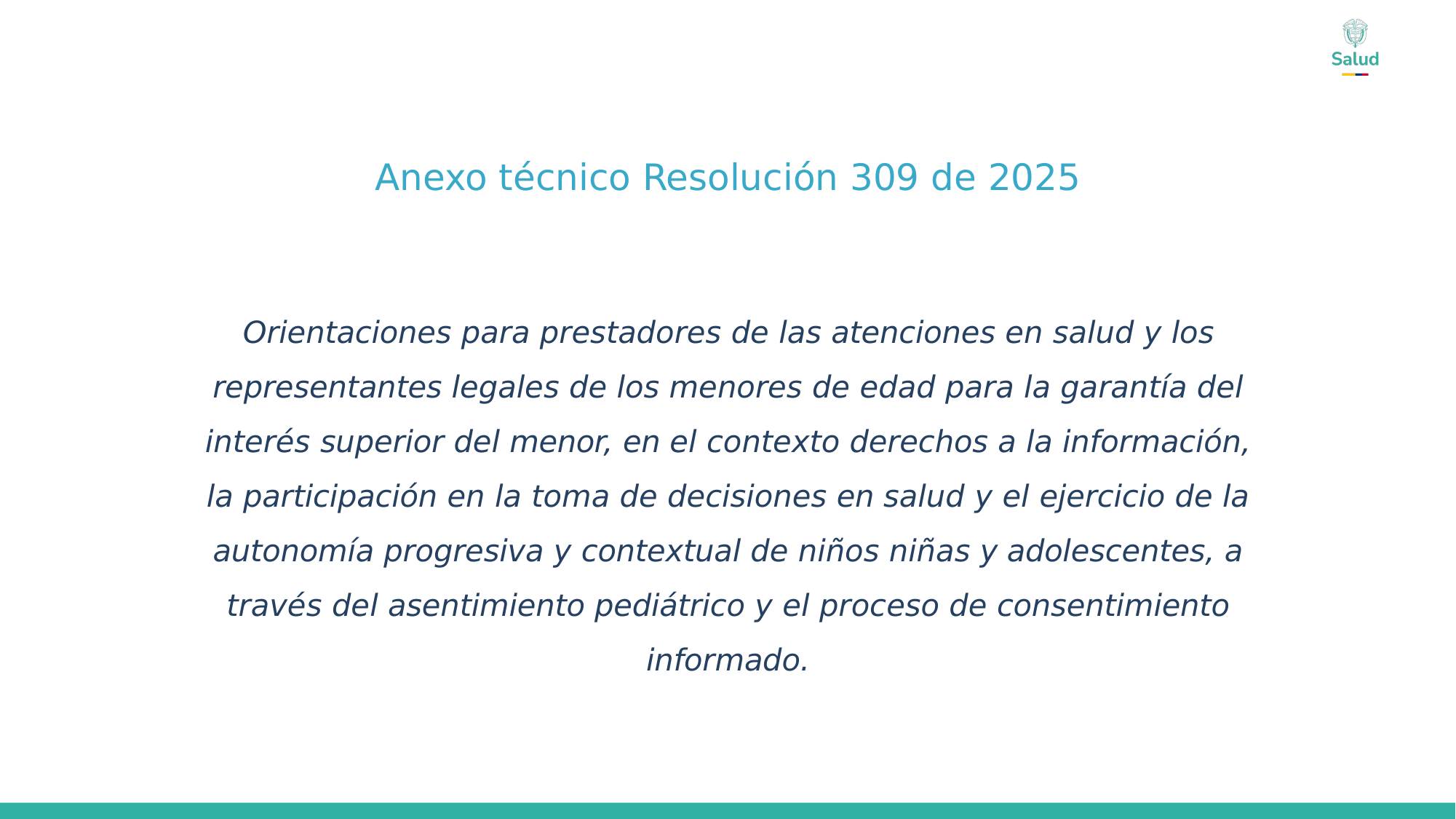

Anexo técnico Resolución 309 de 2025
Orientaciones para prestadores de las atenciones en salud y los representantes legales de los menores de edad para la garantía del interés superior del menor, en el contexto derechos a la información, la participación en la toma de decisiones en salud y el ejercicio de la autonomía progresiva y contextual de niños niñas y adolescentes, a través del asentimiento pediátrico y el proceso de consentimiento informado.